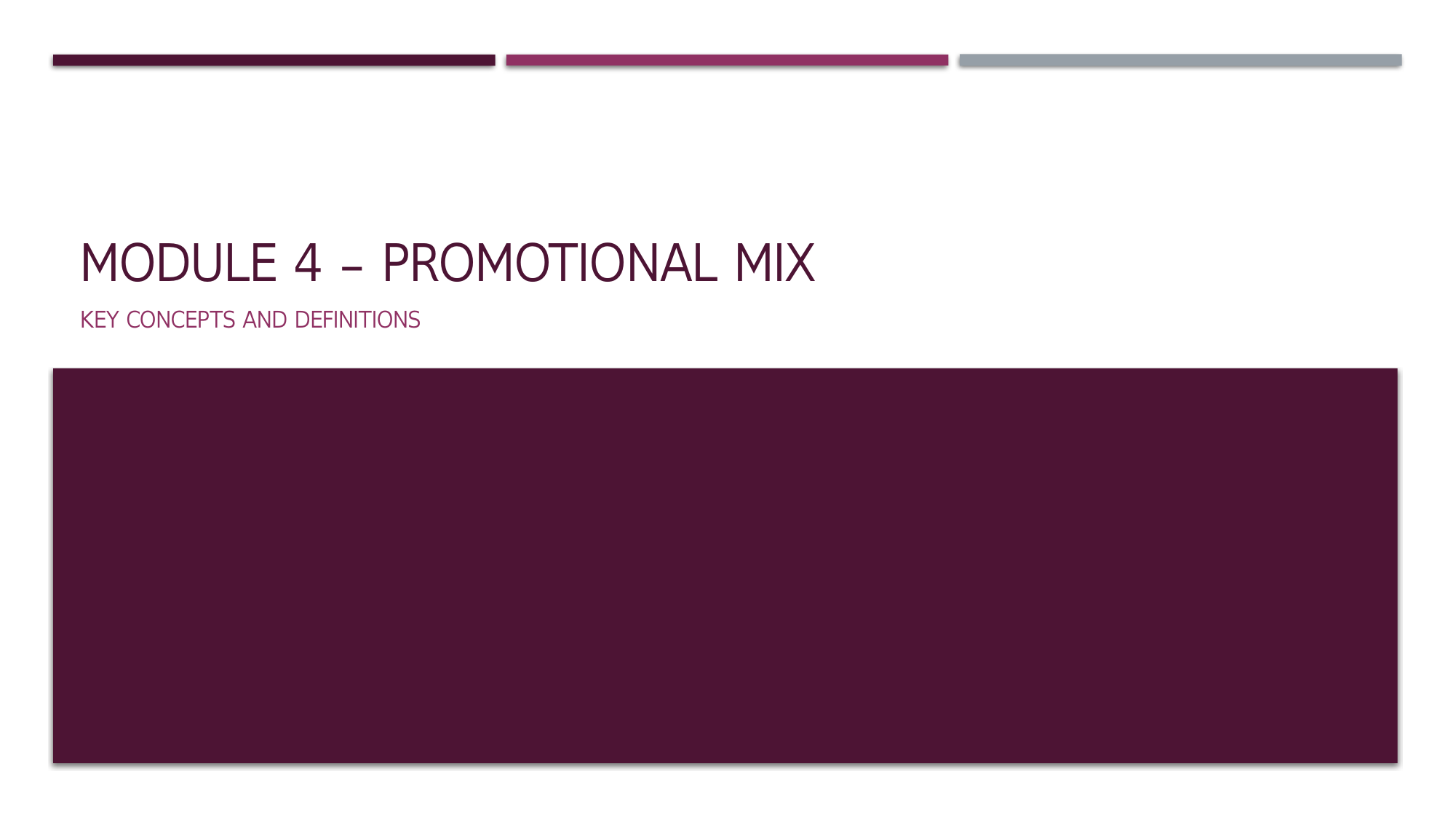

# Module 4 – promotional mix
Key concepts and Definitions